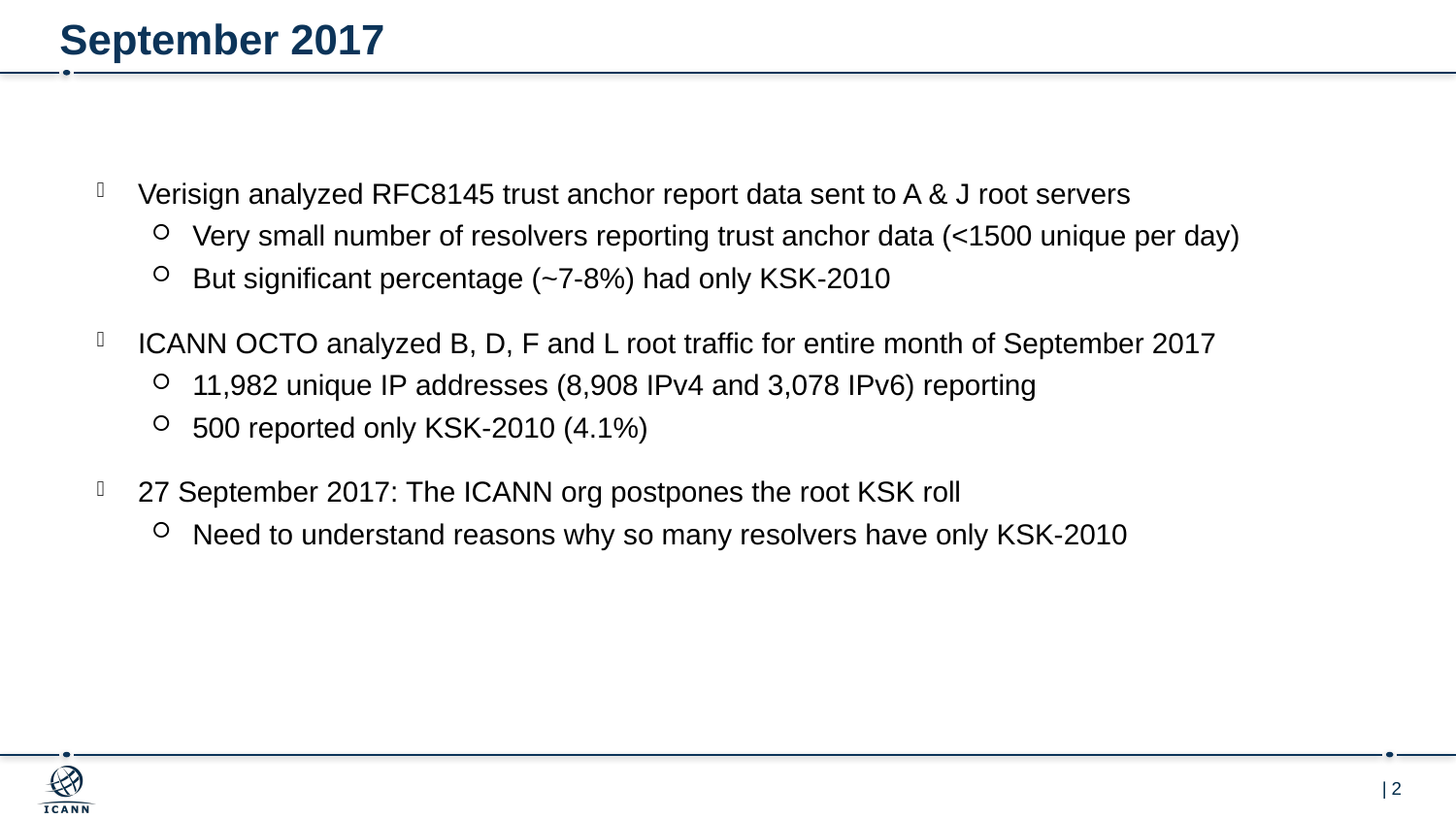

# September 2017
Verisign analyzed RFC8145 trust anchor report data sent to A & J root servers
Very small number of resolvers reporting trust anchor data (<1500 unique per day)
But significant percentage (~7-8%) had only KSK-2010
ICANN OCTO analyzed B, D, F and L root traffic for entire month of September 2017
11,982 unique IP addresses (8,908 IPv4 and 3,078 IPv6) reporting
500 reported only KSK-2010 (4.1%)
27 September 2017: The ICANN org postpones the root KSK roll
Need to understand reasons why so many resolvers have only KSK-2010